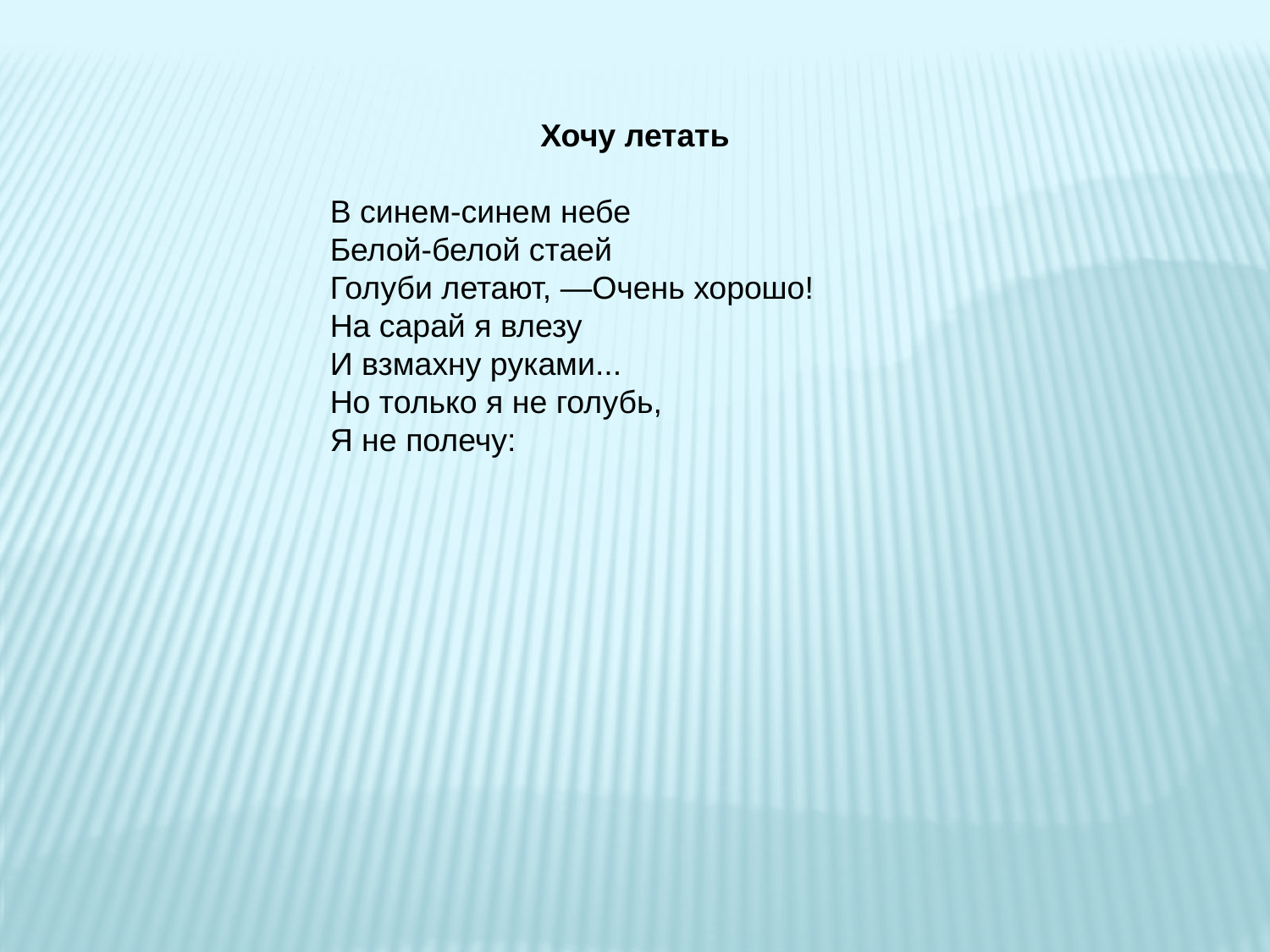

Хочу летать

В синем-синем небе
Белой-белой стаей
Голуби летают, —Очень хорошо!
На сарай я влезу
И взмахну руками...
Но только я не голубь,
Я не полечу: